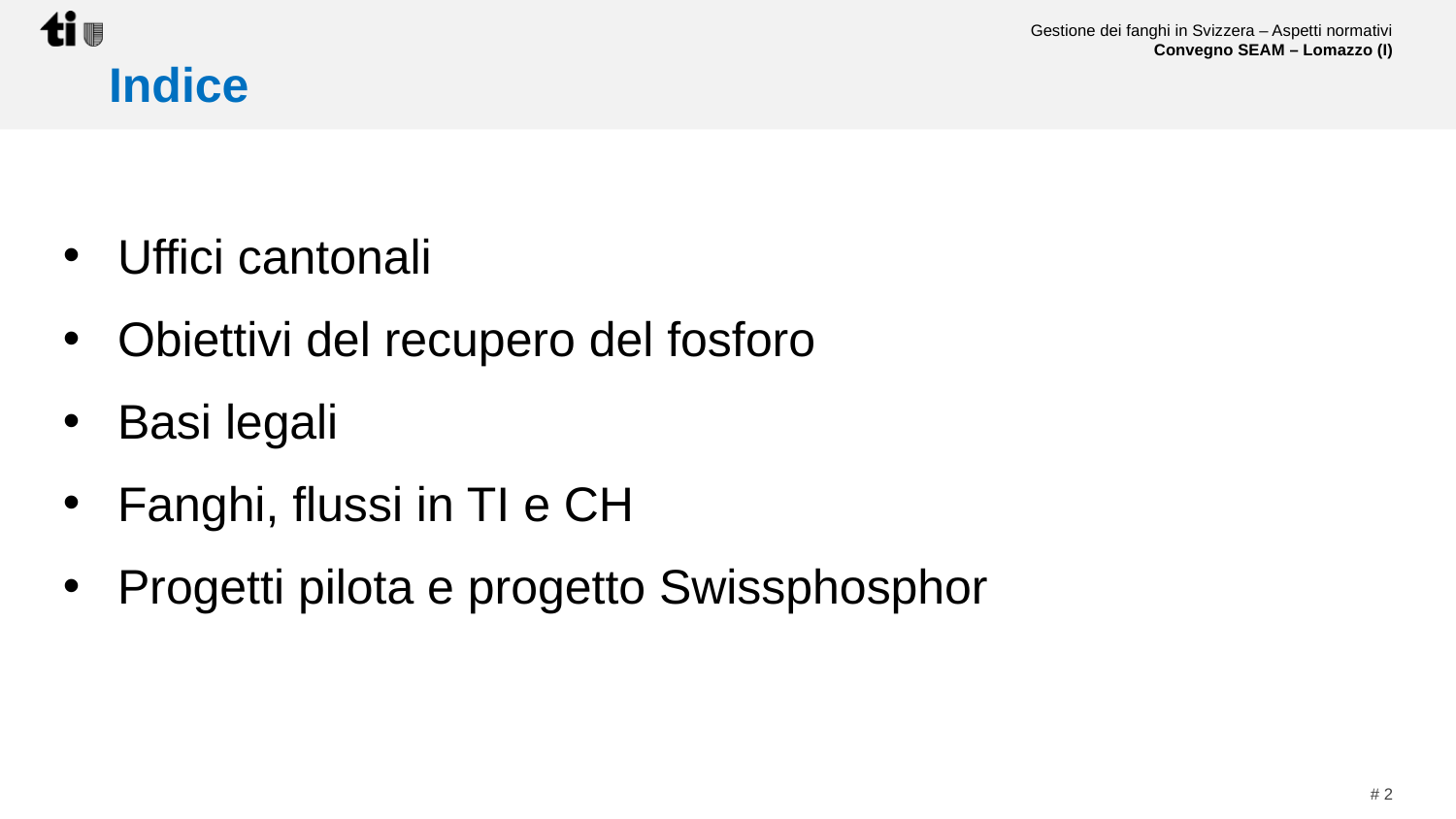

# Indice
Uffici cantonali
Obiettivi del recupero del fosforo
Basi legali
Fanghi, flussi in TI e CH
Progetti pilota e progetto Swissphosphor